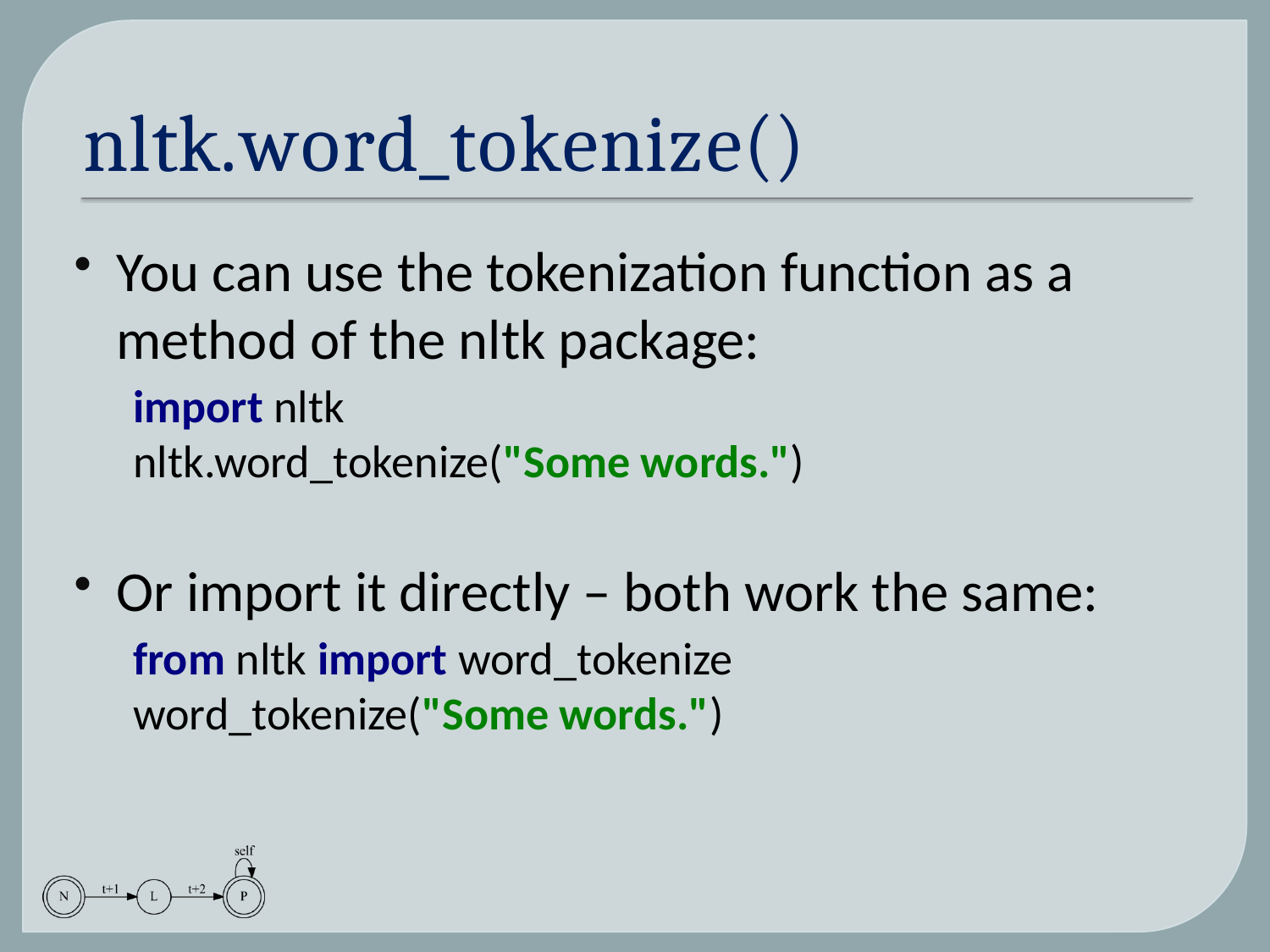

# nltk.word_tokenize()
You can use the tokenization function as a method of the nltk package:
import nltk
nltk.word_tokenize("Some words.")

Or import it directly – both work the same:
from nltk import word_tokenize
word_tokenize("Some words.")